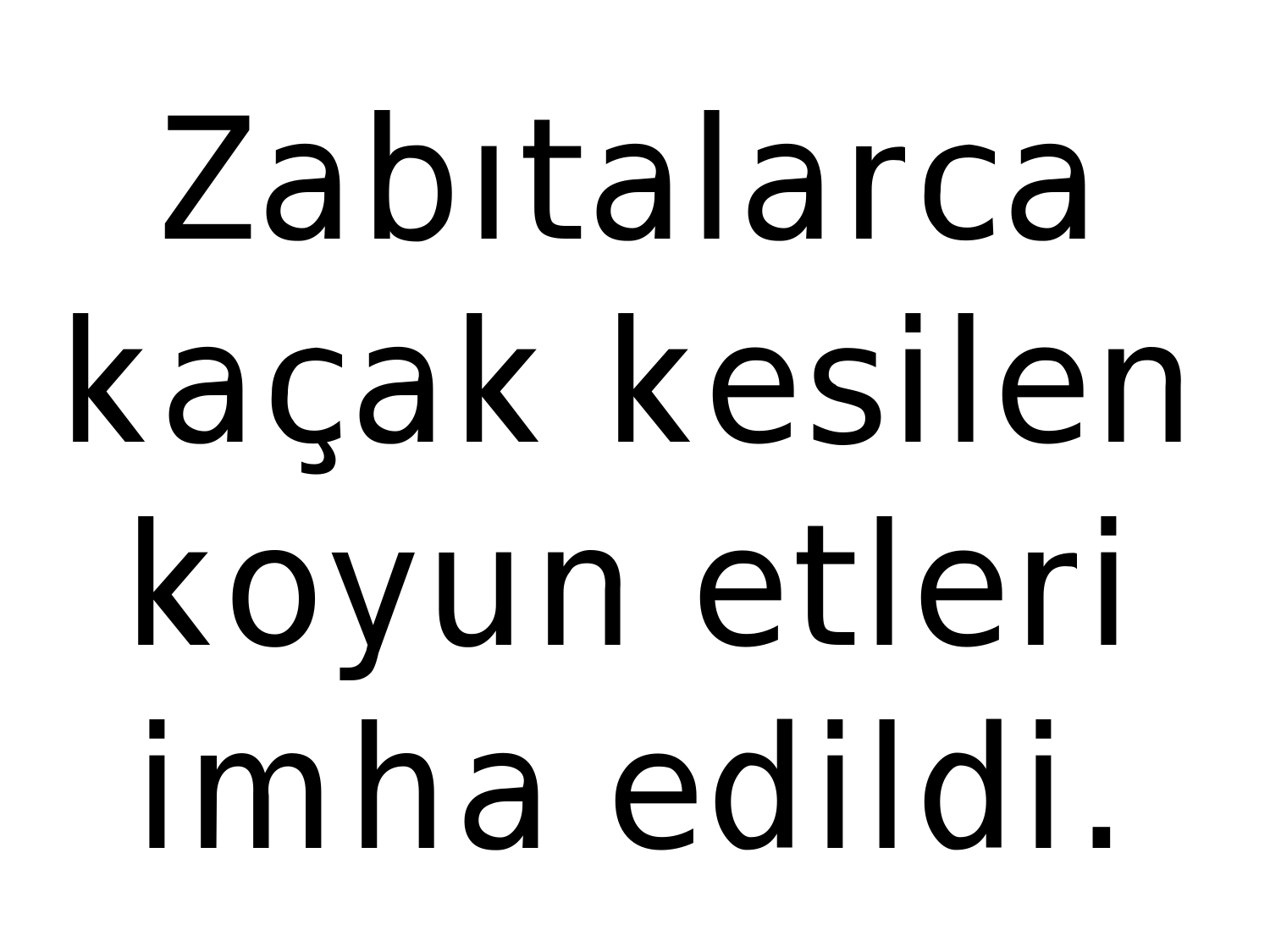

# Zabıtalarca kaçak kesilen koyun etleri imha edildi.